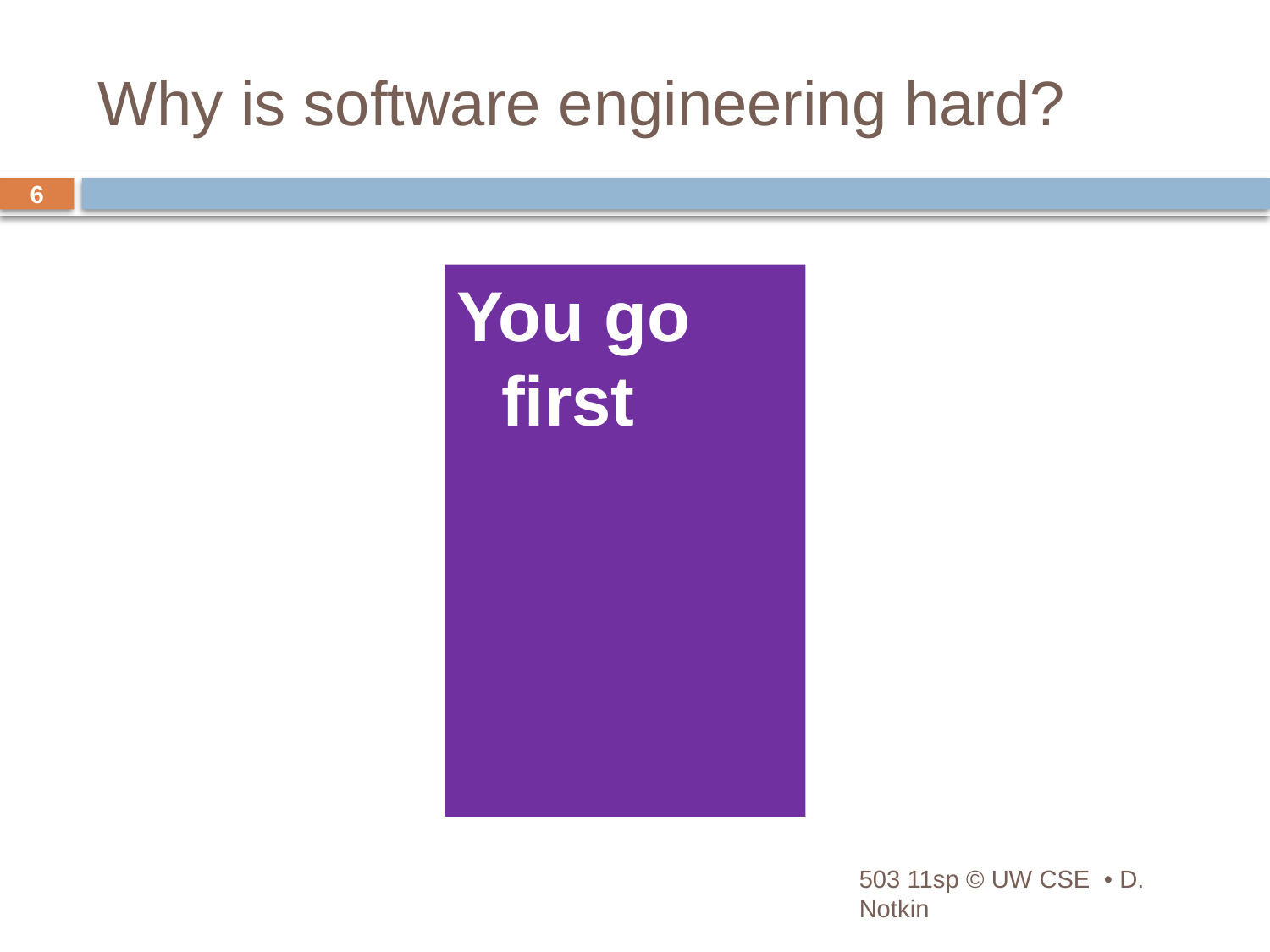

# Why is software engineering hard?
6
You go first
503 11sp © UW CSE  • D. Notkin